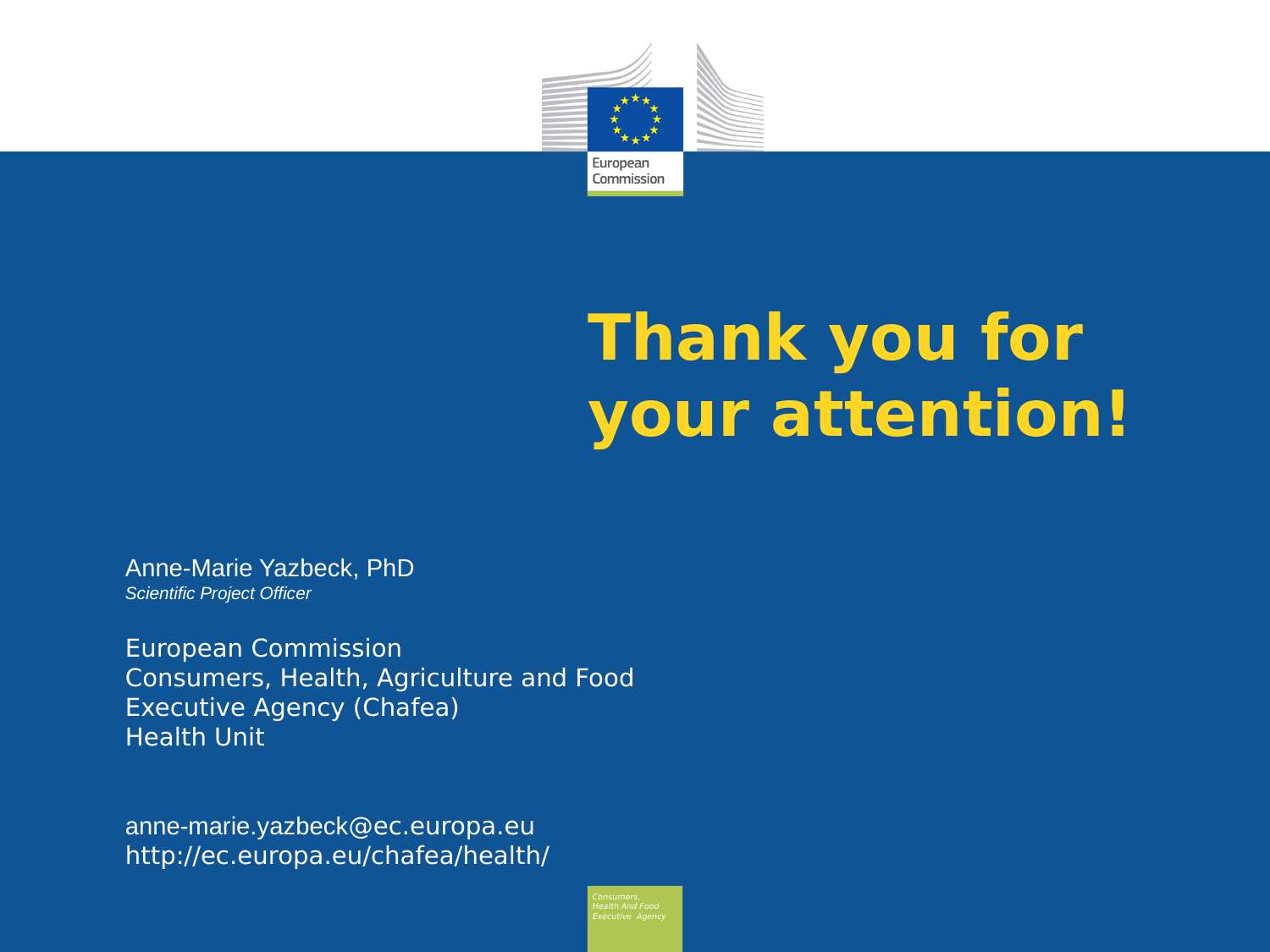

# Thank you for your attention!
Anne-Marie Yazbeck, PhD
Scientific Project Officer
 
European Commission
Consumers, Health, Agriculture and Food Executive Agency (Chafea)
Health Unit
anne-marie.yazbeck@ec.europa.eu
http://ec.europa.eu/chafea/health/